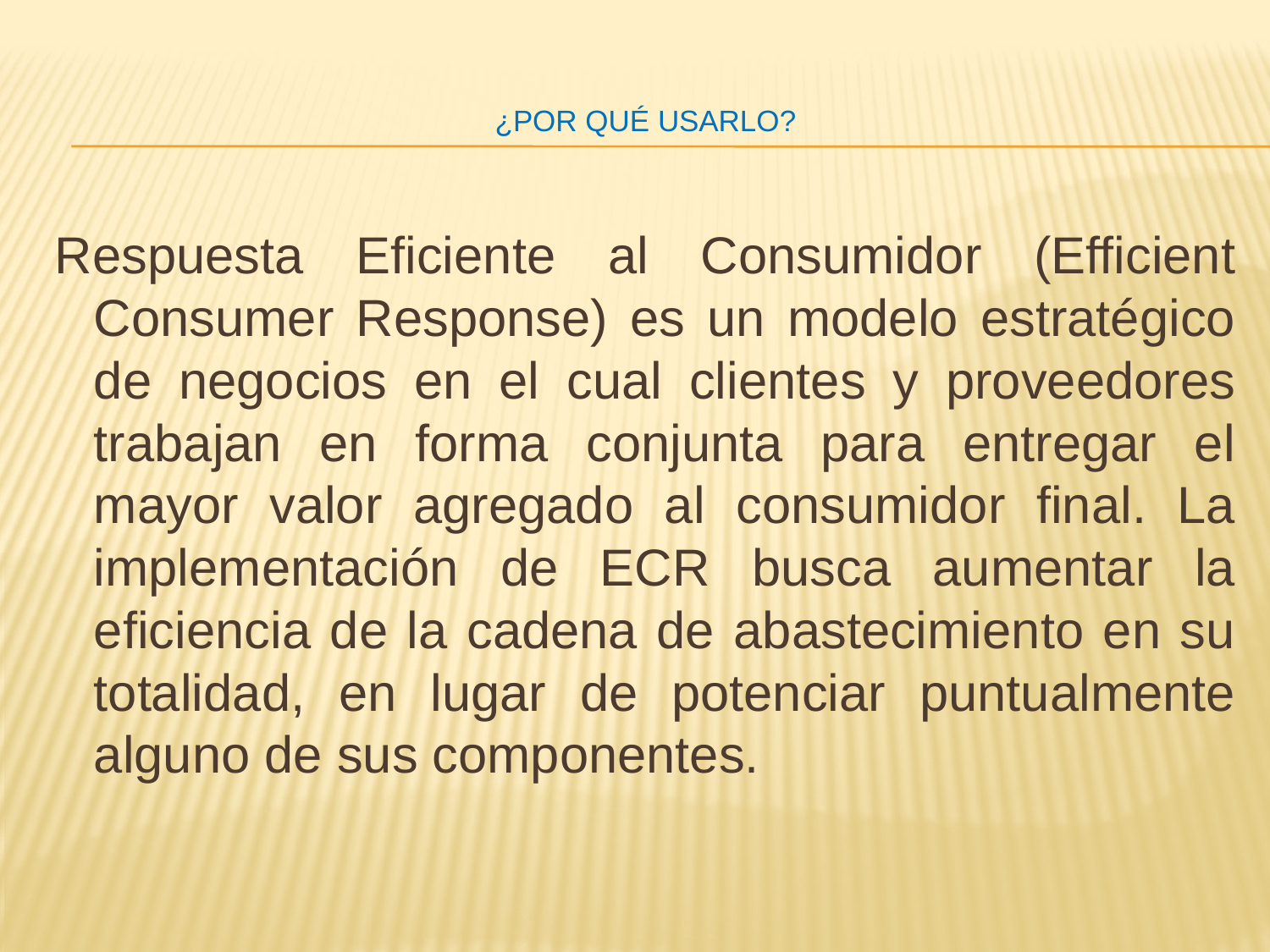

# ¿Por qué usarlo?
Respuesta Eficiente al Consumidor (Efficient Consumer Response) es un modelo estratégico de negocios en el cual clientes y proveedores trabajan en forma conjunta para entregar el mayor valor agregado al consumidor final. La implementación de ECR busca aumentar la eficiencia de la cadena de abastecimiento en su totalidad, en lugar de potenciar puntualmente alguno de sus componentes.